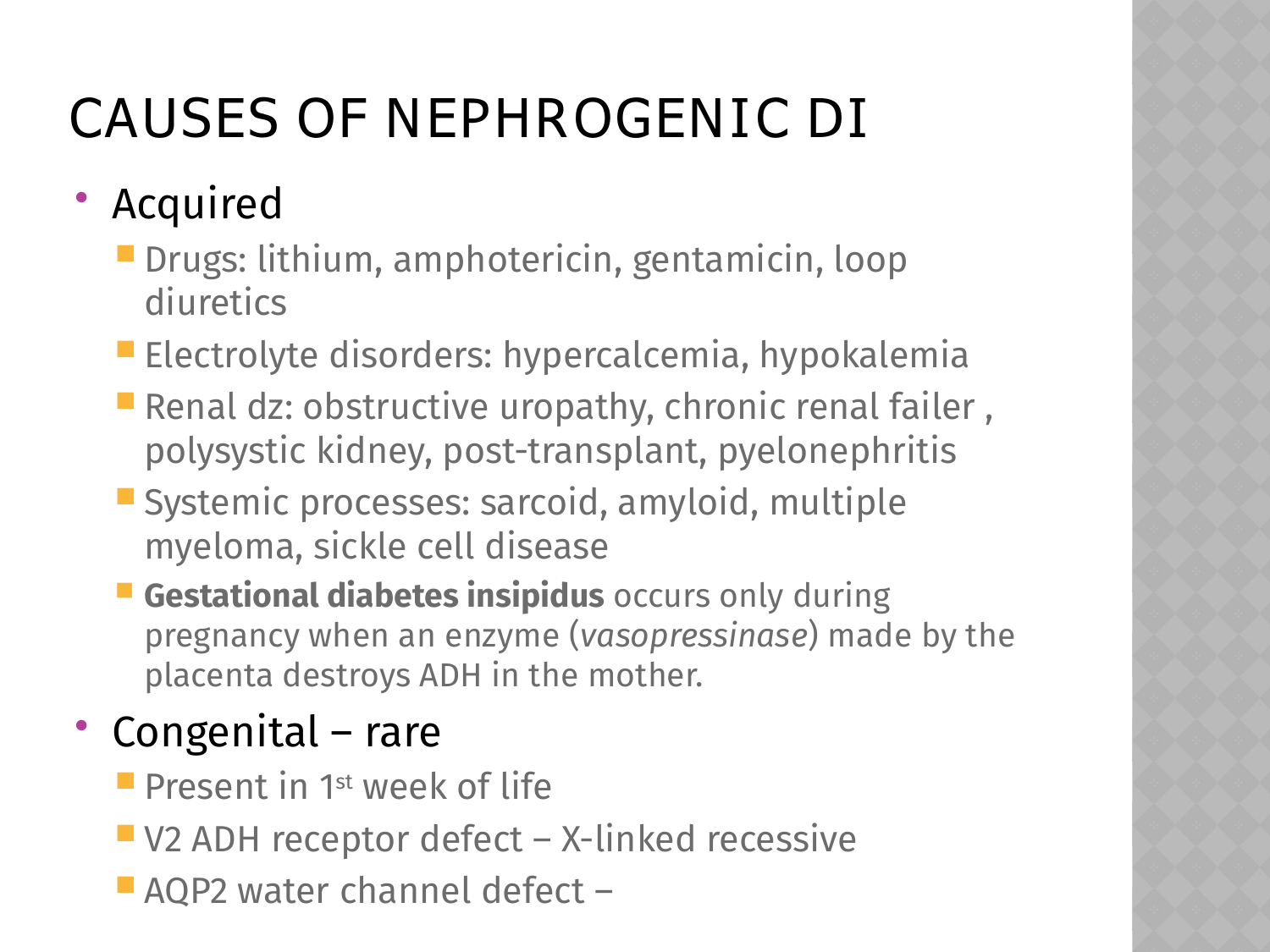

# CAUSES OF NEPHROGENIC DI
Acquired
Drugs: lithium, amphotericin, gentamicin, loop diuretics
Electrolyte disorders: hypercalcemia, hypokalemia
Renal dz: obstructive uropathy, chronic renal failer , polysystic kidney, post-transplant, pyelonephritis
Systemic processes: sarcoid, amyloid, multiple myeloma, sickle cell disease
Gestational diabetes insipidus occurs only during pregnancy when an enzyme (vasopressinase) made by the placenta destroys ADH in the mother.
Congenital – rare
Present in 1st week of life
V2 ADH receptor defect – X-linked recessive
AQP2 water channel defect –